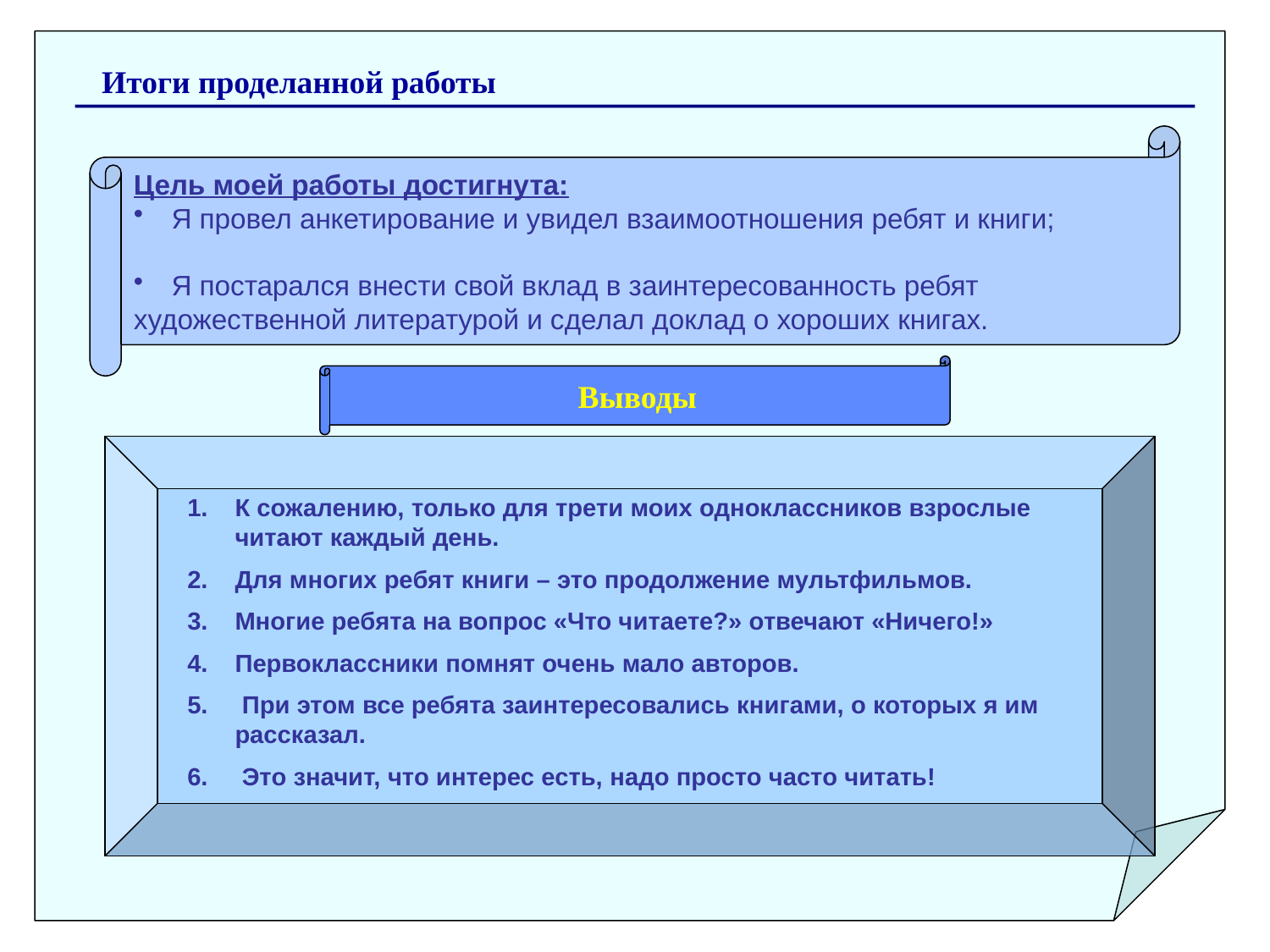

Итоги проделанной работы

Цель моей работы достигнута:
 Я провел анкетирование и увидел взаимоотношения ребят и книги;

 Я постарался внести свой вклад в заинтересованность ребят
художественной литературой и сделал доклад о хороших книгах.
Выводы

К сожалению, только для трети моих одноклассников взрослые читают каждый день.
Для многих ребят книги – это продолжение мультфильмов.
Многие ребята на вопрос «Что читаете?» отвечают «Ничего!»
Первоклассники помнят очень мало авторов.
 При этом все ребята заинтересовались книгами, о которых я им рассказал.
 Это значит, что интерес есть, надо просто часто читать!